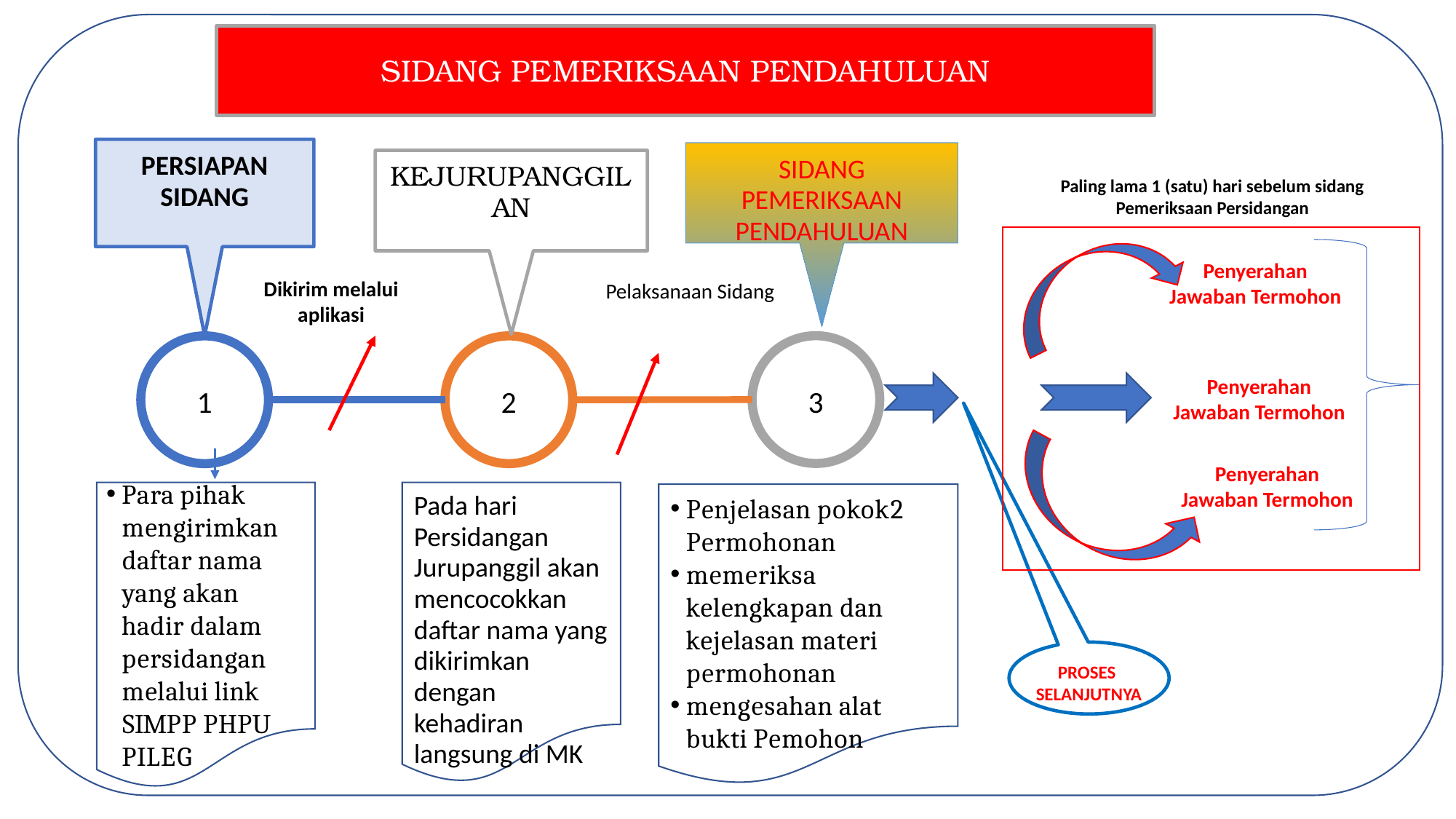

# SIDANG PEMERIKSAAN PENDAHULUAN
PERSIAPAN SIDANG

SIDANG PEMERIKSAAN PENDAHULUAN
KEJURUPANGGILAN
Paling lama 1 (satu) hari sebelum sidang Pemeriksaan Persidangan

Penyerahan Jawaban Termohon
Dikirim melalui aplikasi
Pelaksanaan Sidang
3
1
2
Penyerahan Jawaban Termohon

Penyerahan Jawaban Termohon
Para pihak mengirimkan daftar nama yang akan hadir dalam persidangan melalui link SIMPP PHPU PILEG

Pada hari Persidangan Jurupanggil akan mencocokkan daftar nama yang dikirimkan dengan kehadiran langsung di MK
Penjelasan pokok2 Permohonan
memeriksa kelengkapan dan kejelasan materi permohonan
mengesahan alat bukti Pemohon

PROSES
SELANJUTNYA